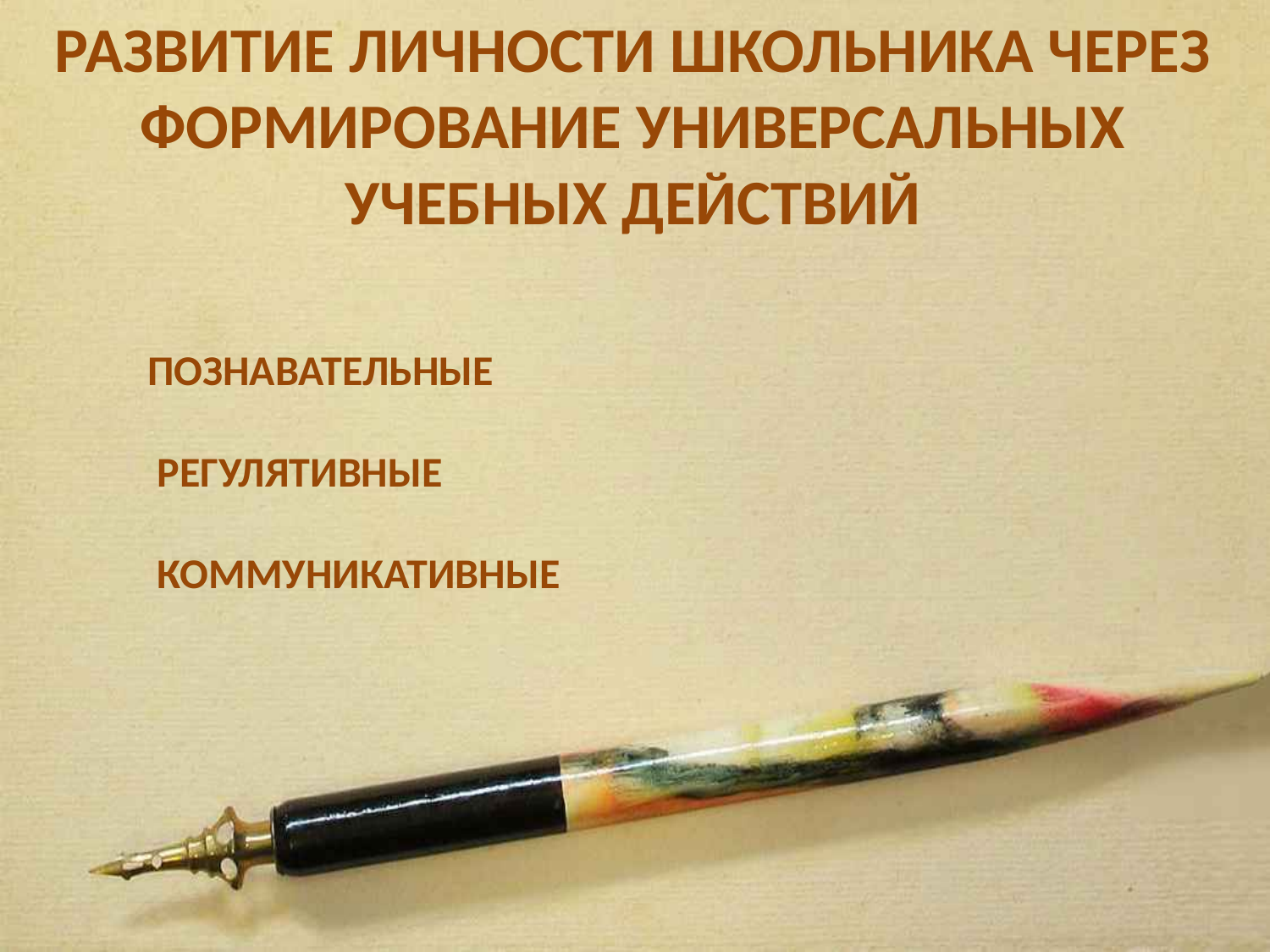

Развитие личности школьника через формирование универсальных учебных действий
познавательные
 регулятивные
 коммуникативные